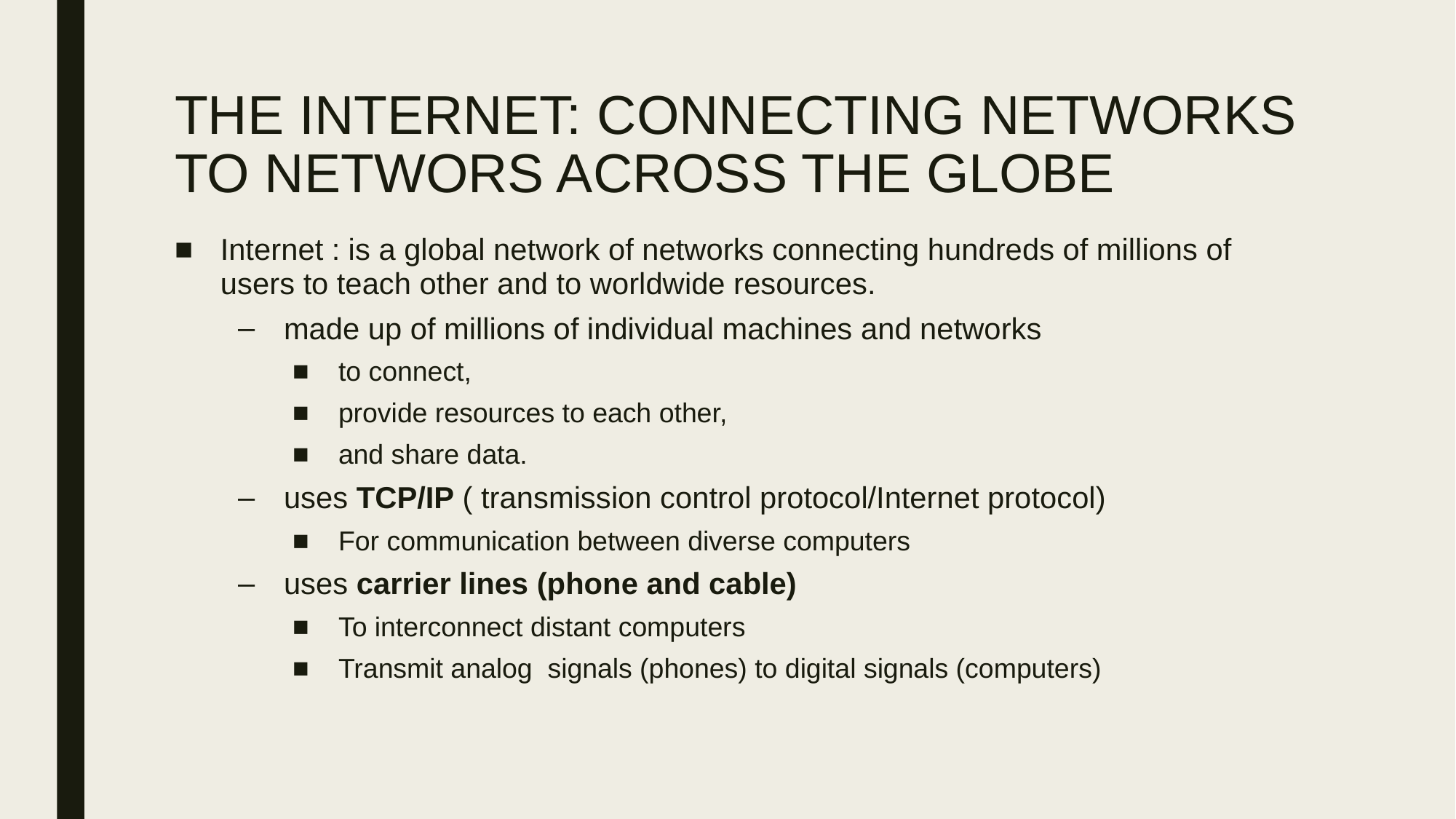

# THE INTERNET: CONNECTING NETWORKS TO NETWORS ACROSS THE GLOBE
Internet : is a global network of networks connecting hundreds of millions of users to teach other and to worldwide resources.
made up of millions of individual machines and networks
to connect,
provide resources to each other,
and share data.
uses TCP/IP ( transmission control protocol/Internet protocol)
For communication between diverse computers
uses carrier lines (phone and cable)
To interconnect distant computers
Transmit analog  signals (phones) to digital signals (computers)